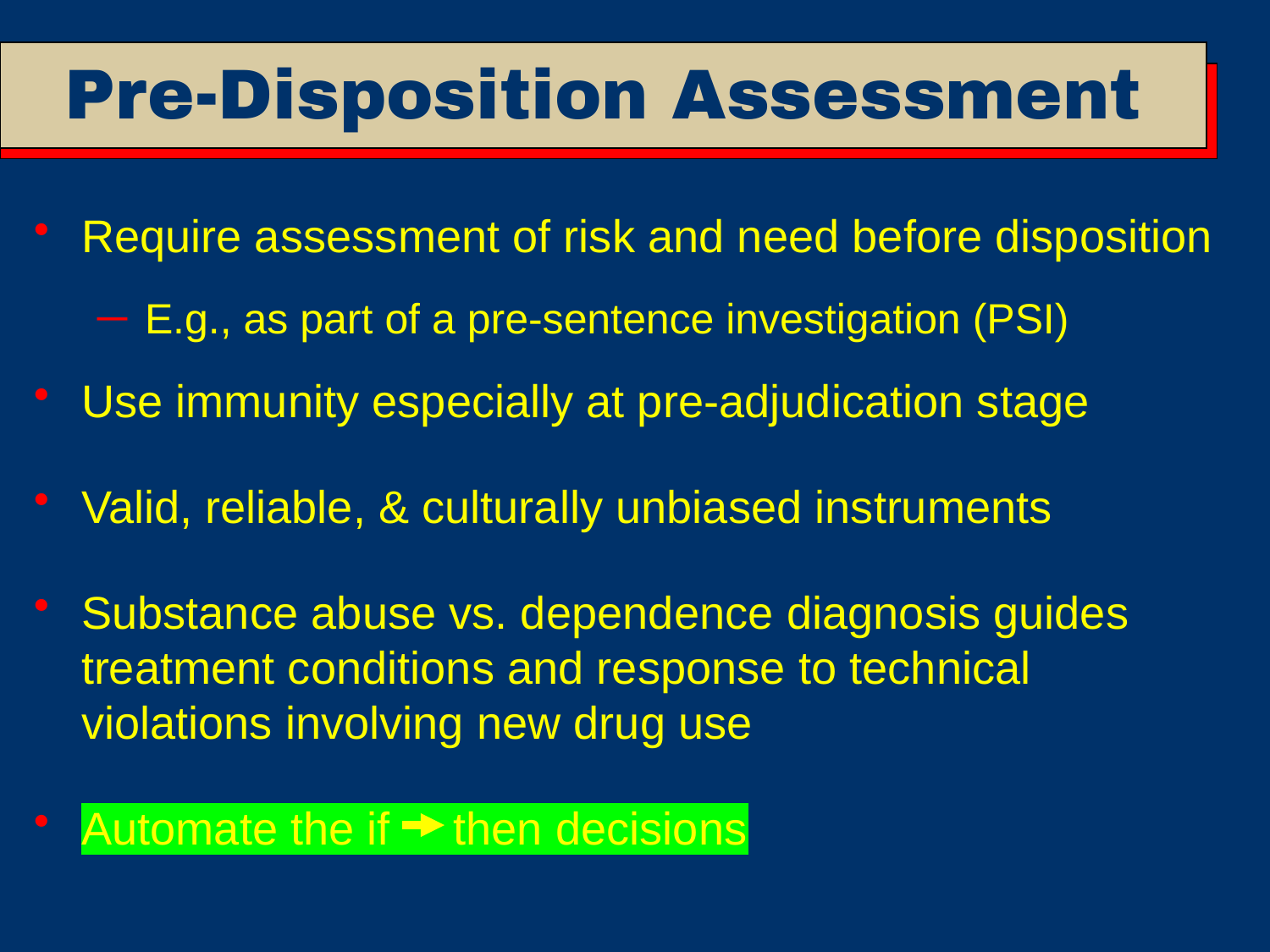

Pre-Disposition Assessment

Require assessment of risk and need before disposition

E.g., as part of a pre-sentence investigation (PSI)

Use immunity especially at pre-adjudication stage

Valid, reliable, & culturally unbiased instruments

Substance abuse vs. dependence diagnosis guides treatment conditions and response to technical violations involving new drug use

Automate the if     then decisions